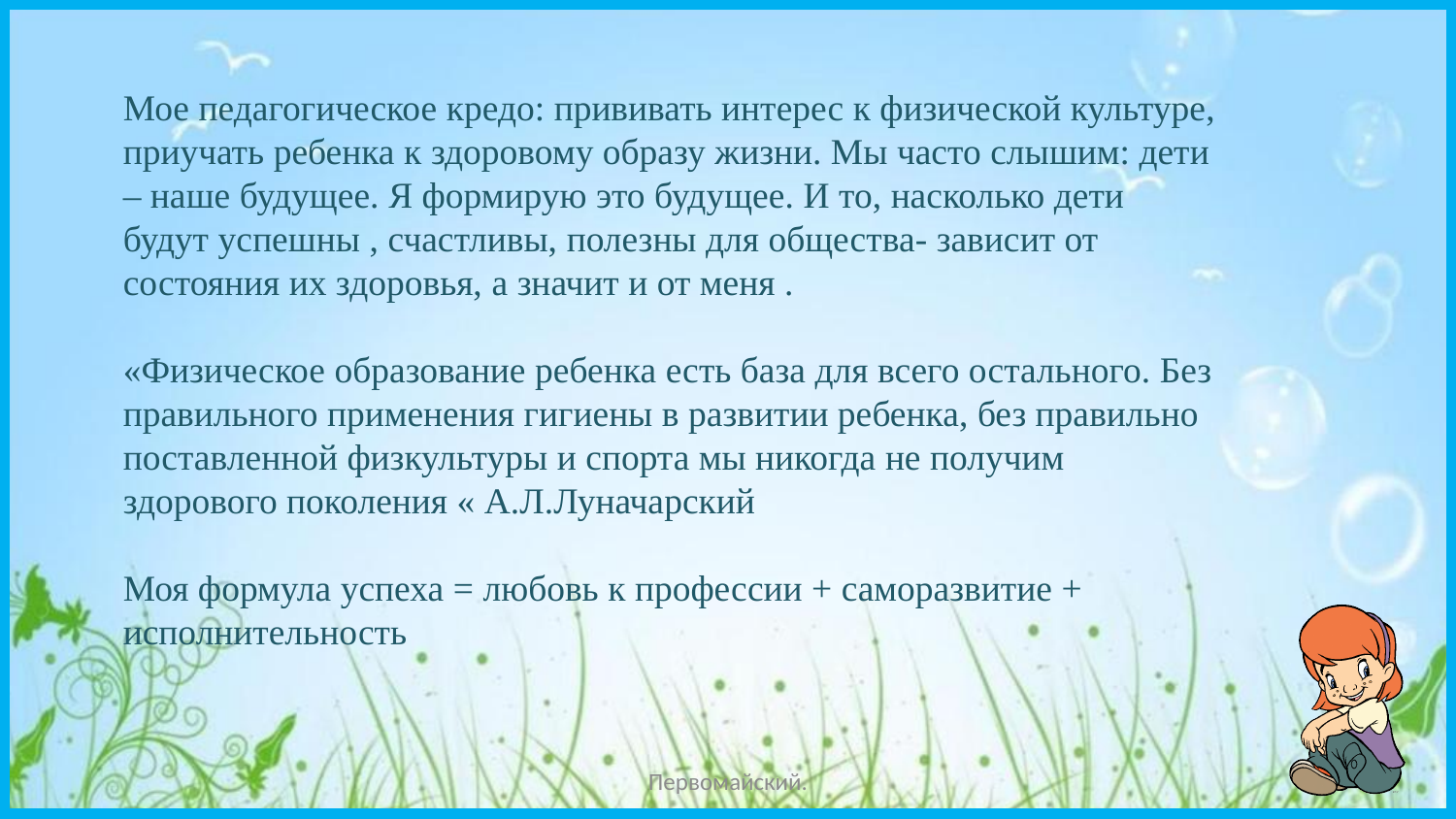

Мое педагогическое кредо: прививать интерес к физической культуре, приучать ребенка к здоровому образу жизни. Мы часто слышим: дети – наше будущее. Я формирую это будущее. И то, насколько дети будут успешны , счастливы, полезны для общества- зависит от состояния их здоровья, а значит и от меня .

«Физическое образование ребенка есть база для всего остального. Без правильного применения гигиены в развитии ребенка, без правильно поставленной физкультуры и спорта мы никогда не получим здорового поколения « А.Л.Луначарский

Моя формула успеха = любовь к профессии + саморазвитие + исполнительность
Первомайский.